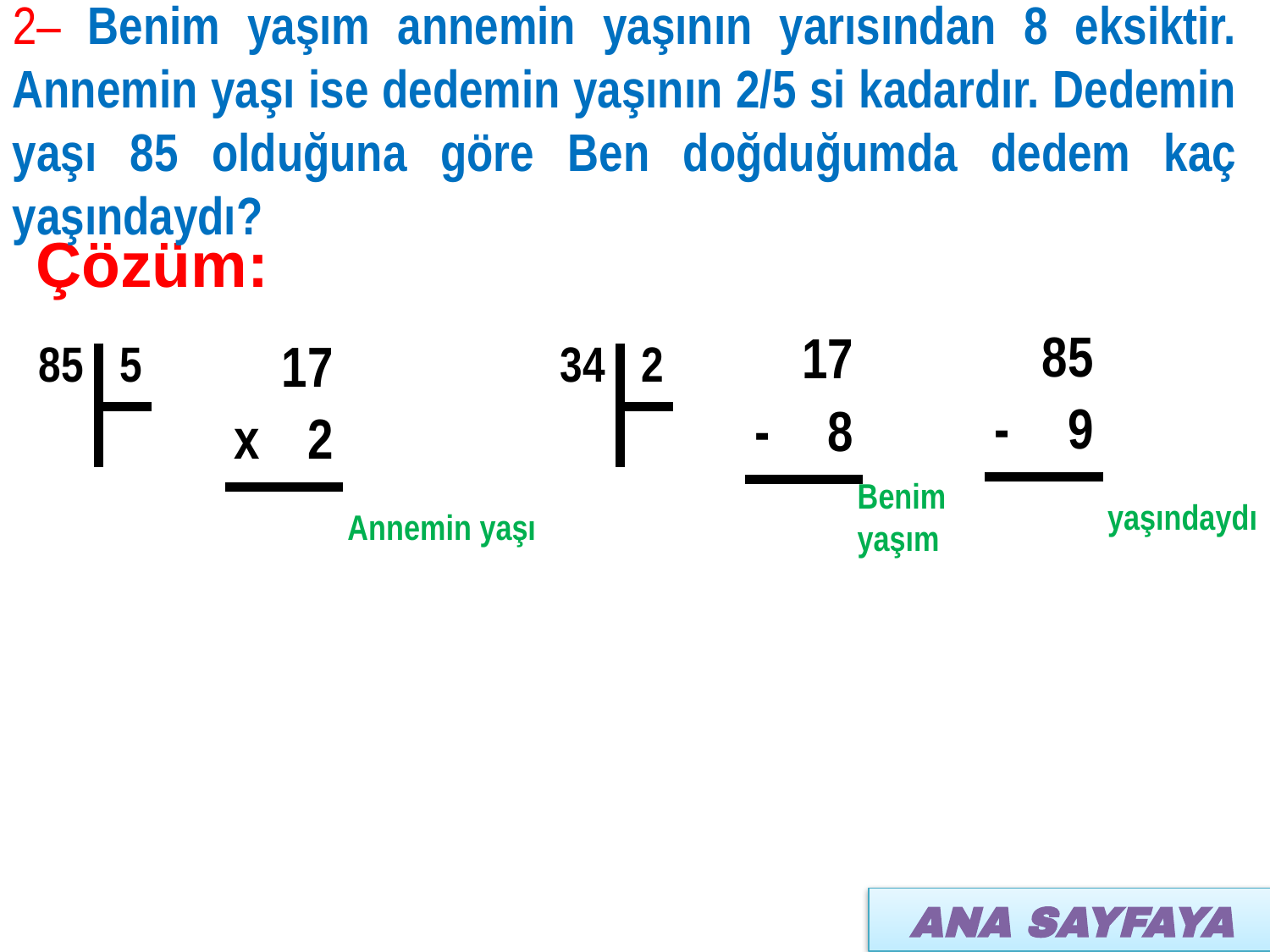

2– Benim yaşım annemin yaşının yarısından 8 eksiktir. Annemin yaşı ise dedemin yaşının 2/5 si kadardır. Dedemin yaşı 85 olduğuna göre Ben doğduğumda dedem kaç yaşındaydı?
Çözüm:
|  | 85 |
| --- | --- |
| - | 9 |
|  | 17 |
| --- | --- |
| - | 8 |
|  | 17 |
| --- | --- |
| x | 2 |
| 85 | 5 |
| --- | --- |
|  |  |
| 34 | 2 |
| --- | --- |
|  |  |
Annemin yaşı
Benim
yaşım
yaşındaydı
ANA SAYFAYA